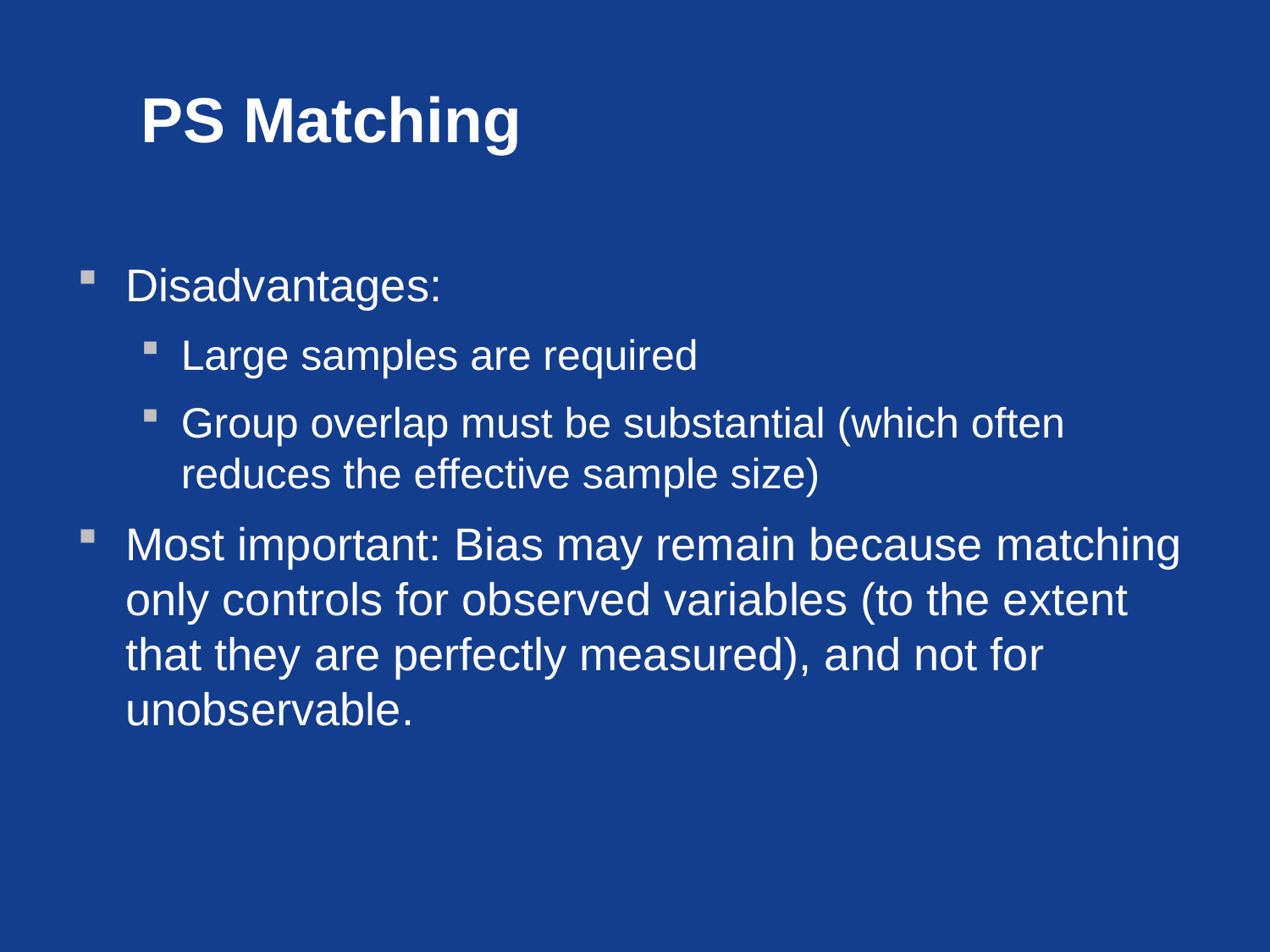

# PS Matching

Disadvantages:
Large samples are required
Group overlap must be substantial (which often reduces the effective sample size)
Most important: Bias may remain because matching only controls for observed variables (to the extent that they are perfectly measured), and not for unobservable.